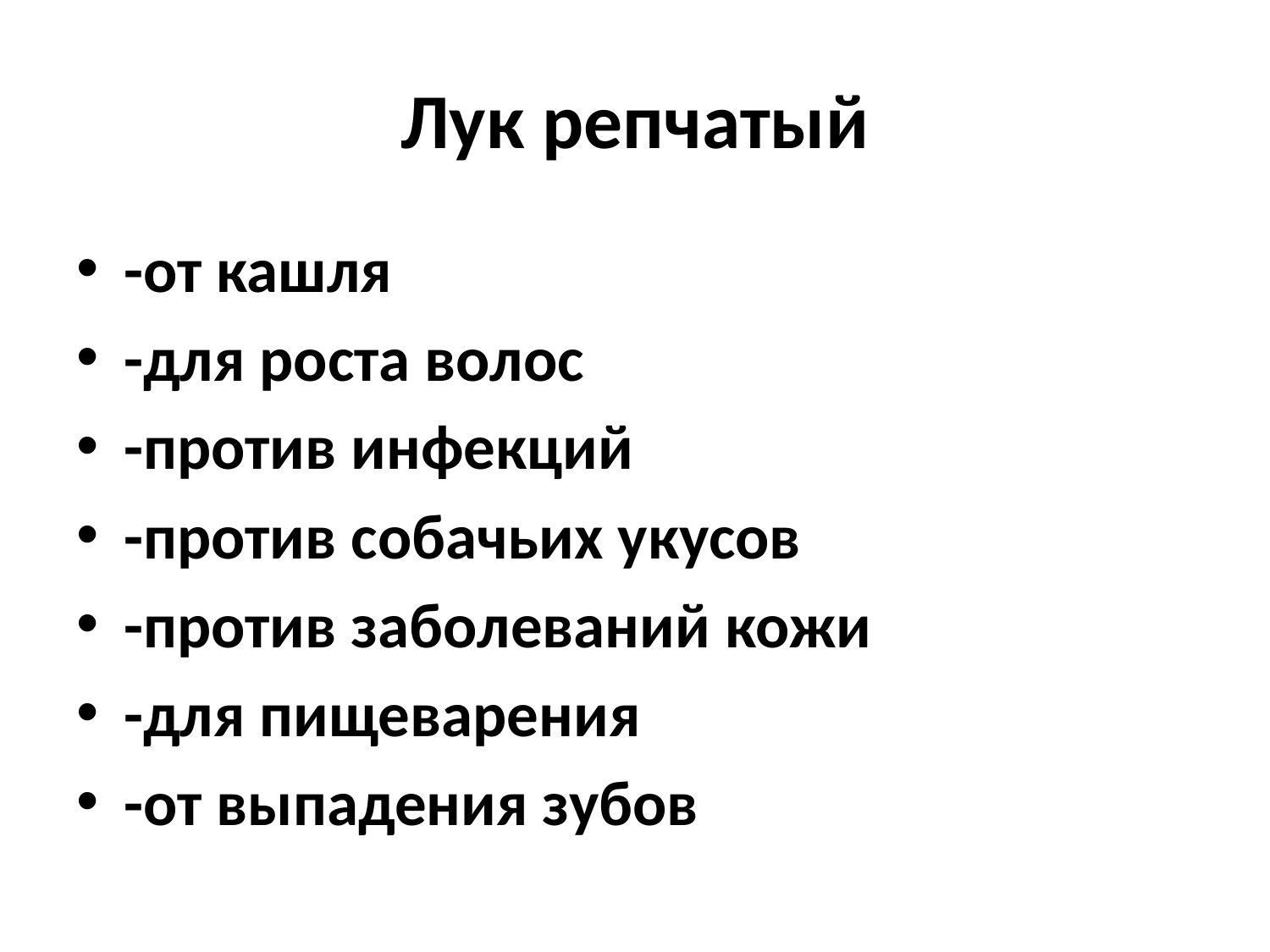

# Лук репчатый
-от кашля
-для роста волос
-против инфекций
-против собачьих укусов
-против заболеваний кожи
-для пищеварения
-от выпадения зубов